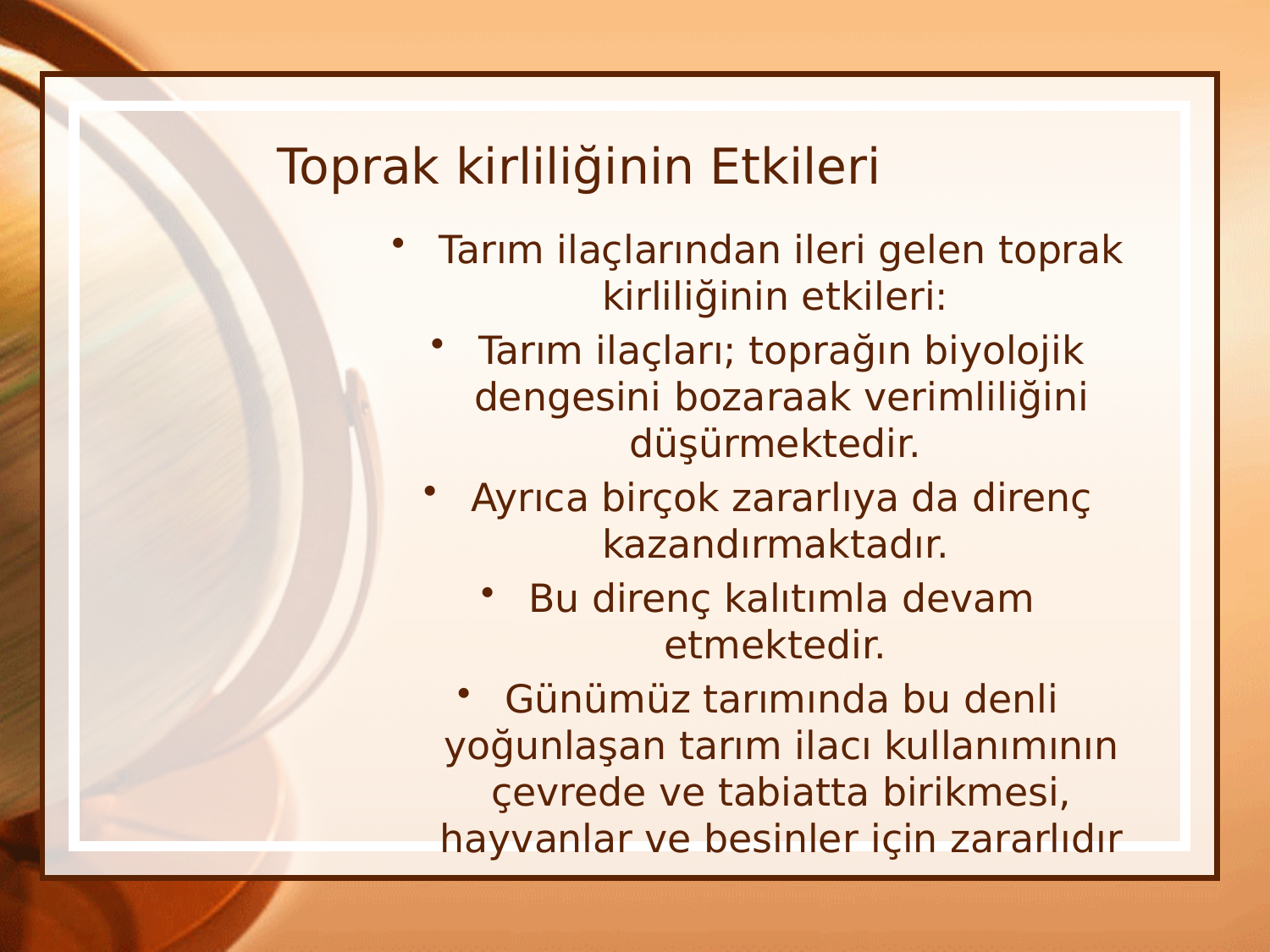

# Toprak kirliliğinin Etkileri
Tarım ilaçlarından ileri gelen toprak kirliliğinin etkileri:
Tarım ilaçları; toprağın biyolojik dengesini bozaraak verimliliğini düşürmektedir.
Ayrıca birçok zararlıya da direnç kazandırmaktadır.
Bu direnç kalıtımla devam etmektedir.
Günümüz tarımında bu denli yoğunlaşan tarım ilacı kullanımının çevrede ve tabiatta birikmesi, hayvanlar ve besinler için zararlıdır